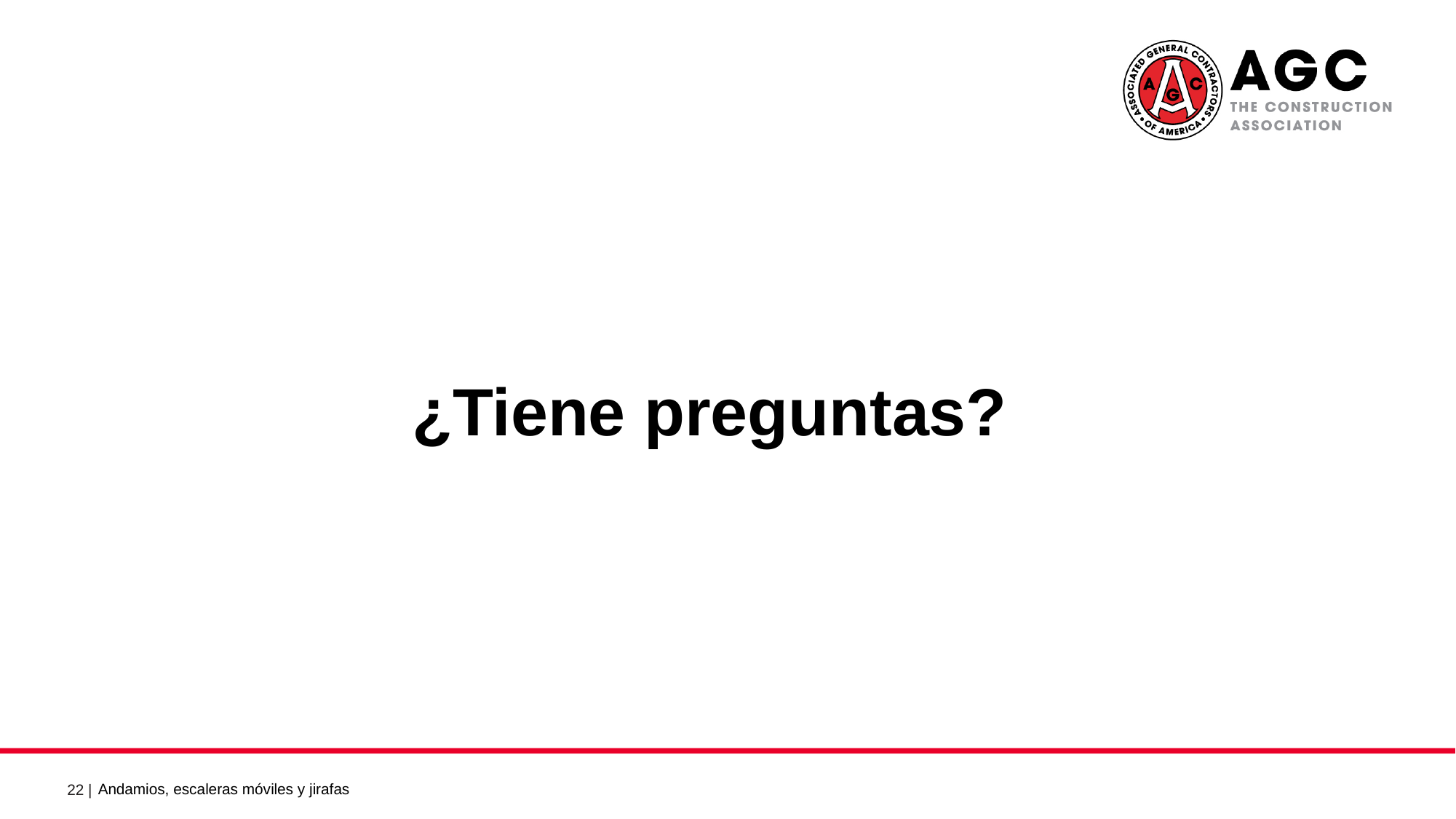

¿Tiene preguntas?
Andamios, escaleras móviles y jirafas